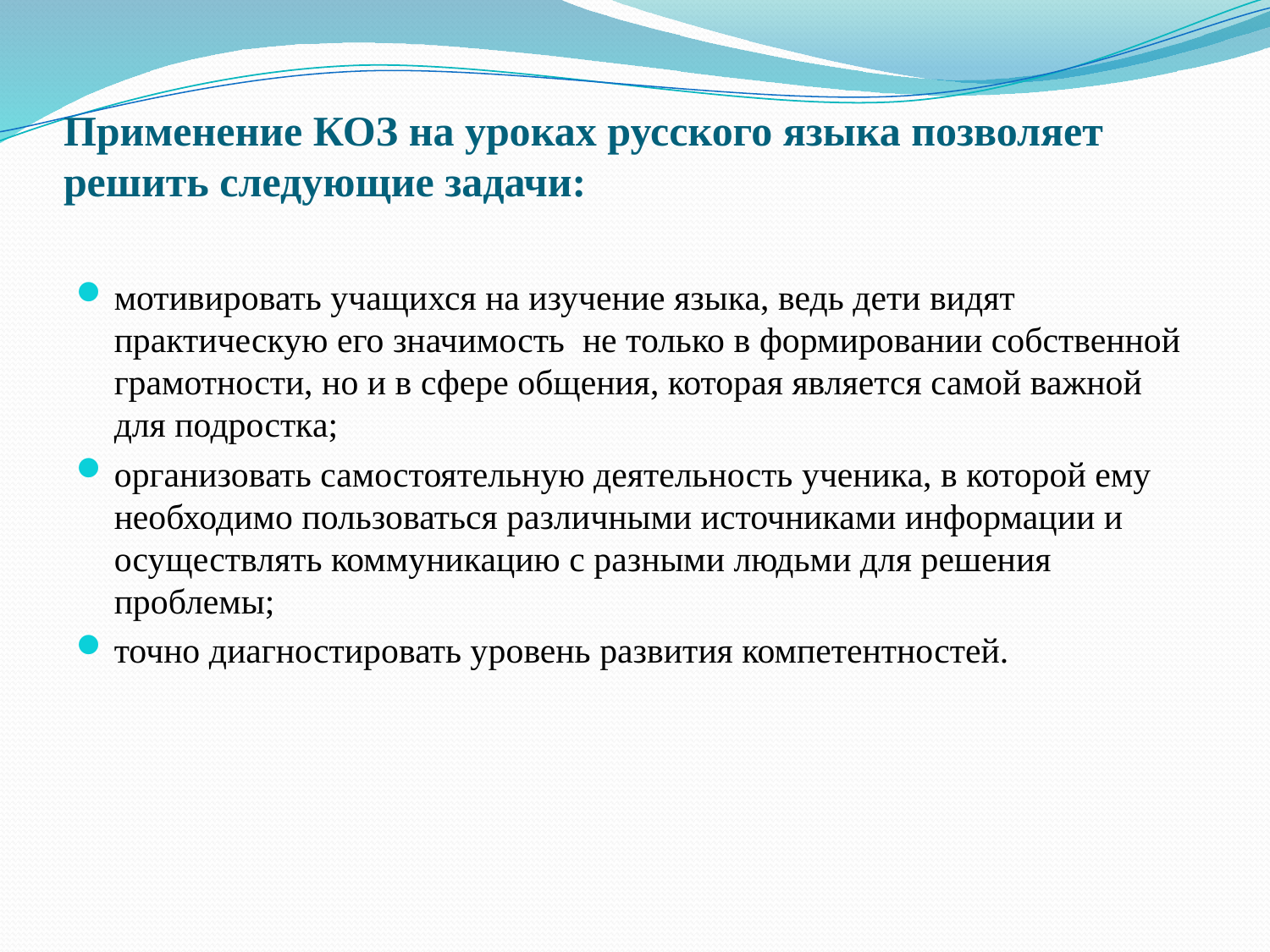

# Применение КОЗ на уроках русского языка позволяет решить следующие задачи:
мотивировать учащихся на изучение языка, ведь дети видят практическую его значимость  не только в формировании собственной грамотности, но и в сфере общения, которая является самой важной для подростка;
организовать самостоятельную деятельность ученика, в которой ему необходимо пользоваться различными источниками информации и осуществлять коммуникацию с разными людьми для решения проблемы;
точно диагностировать уровень развития компетентностей.